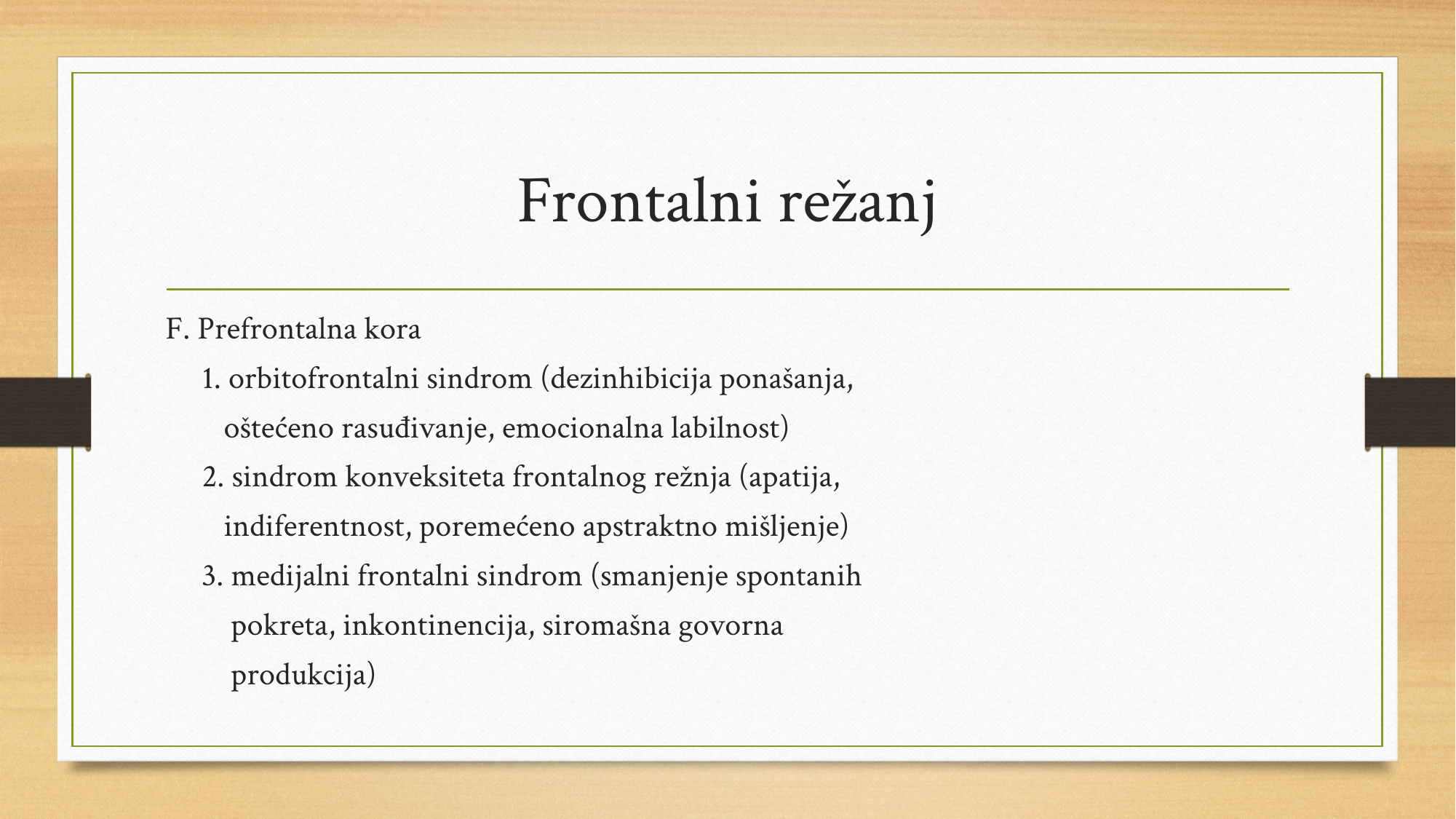

# Frontalni režanj
F. Prefrontalna kora
     1. orbitofrontalni sindrom (dezinhibicija ponašanja,
        oštećeno rasuđivanje, emocionalna labilnost)
     2. sindrom konveksiteta frontalnog režnja (apatija,
        indiferentnost, poremećeno apstraktno mišljenje)
     3. medijalni frontalni sindrom (smanjenje spontanih
         pokreta, inkontinencija, siromašna govorna
         produkcija)